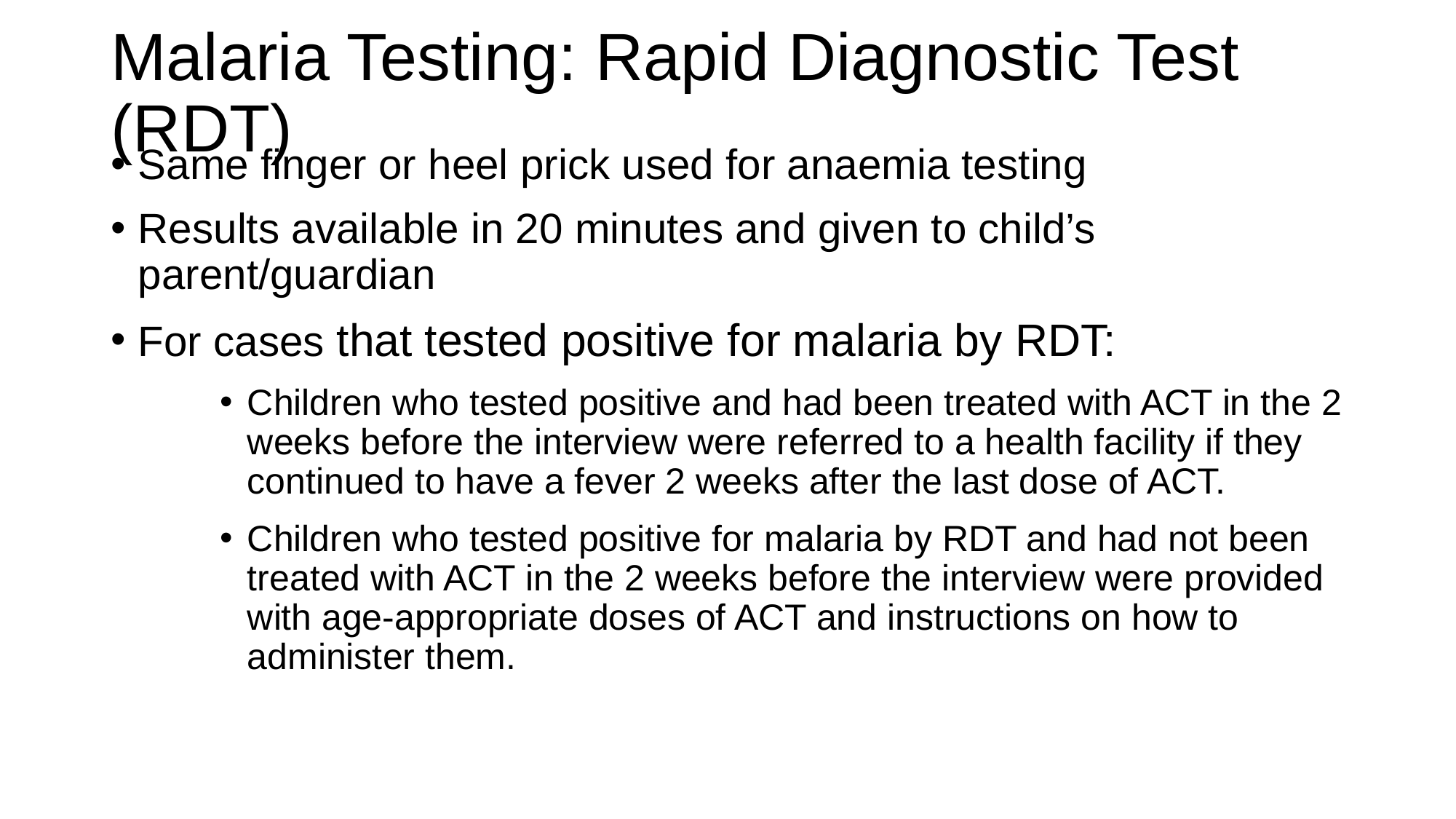

# Malaria Testing: Rapid Diagnostic Test (RDT)
Same finger or heel prick used for anaemia testing
Results available in 20 minutes and given to child’s parent/guardian
For cases that tested positive for malaria by RDT:
Children who tested positive and had been treated with ACT in the 2 weeks before the interview were referred to a health facility if they continued to have a fever 2 weeks after the last dose of ACT.
Children who tested positive for malaria by RDT and had not been treated with ACT in the 2 weeks before the interview were provided with age-appropriate doses of ACT and instructions on how to administer them.